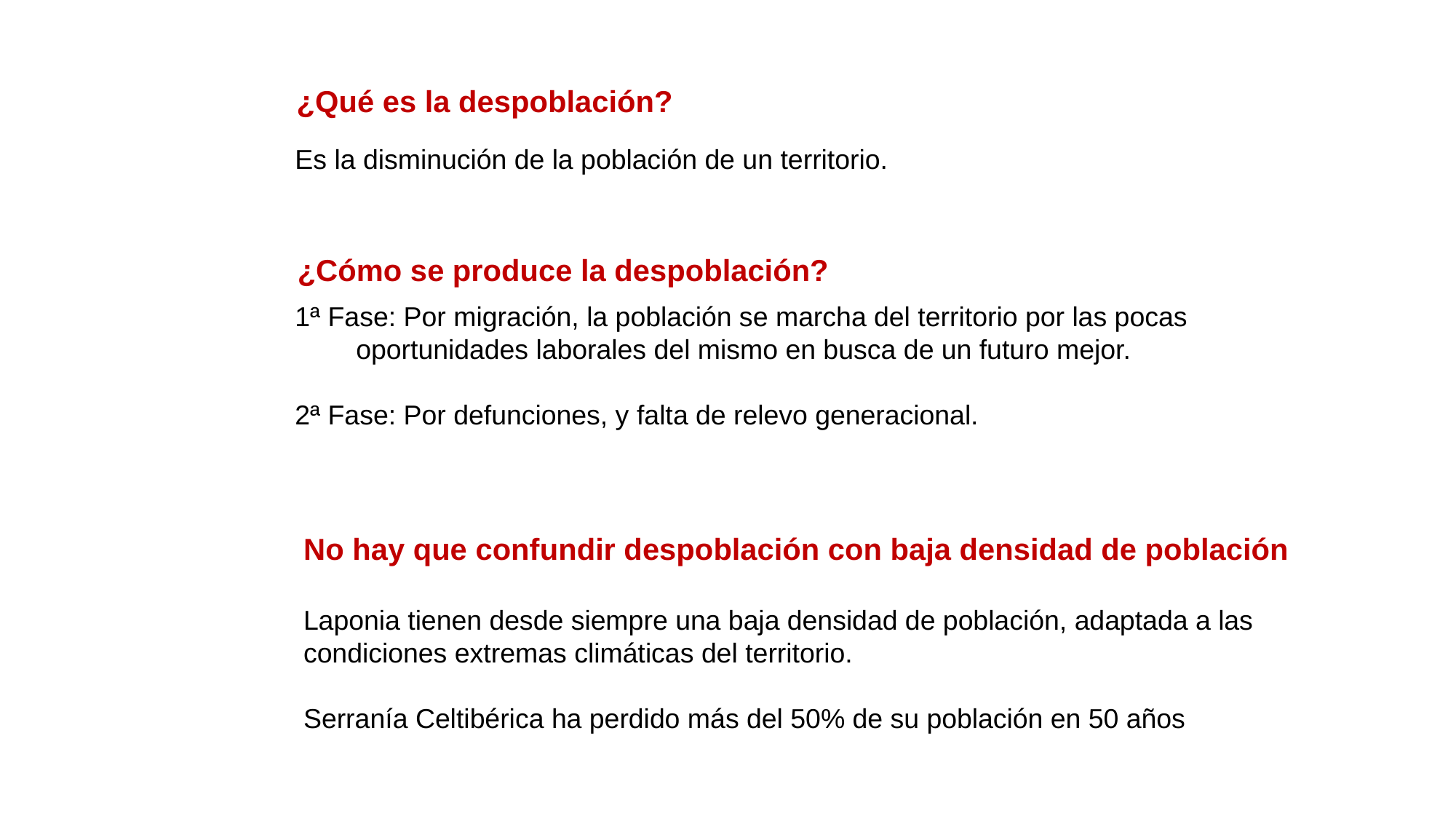

¿Qué es la despoblación?
Es la disminución de la población de un territorio.
¿Cómo se produce la despoblación?
1ª Fase: Por migración, la población se marcha del territorio por las pocas
        oportunidades laborales del mismo en busca de un futuro mejor.

2ª Fase: Por defunciones, y falta de relevo generacional.

No hay que confundir despoblación con baja densidad de población

Laponia tienen desde siempre una baja densidad de población, adaptada a las condiciones extremas climáticas del territorio.

Serranía Celtibérica ha perdido más del 50% de su población en 50 años